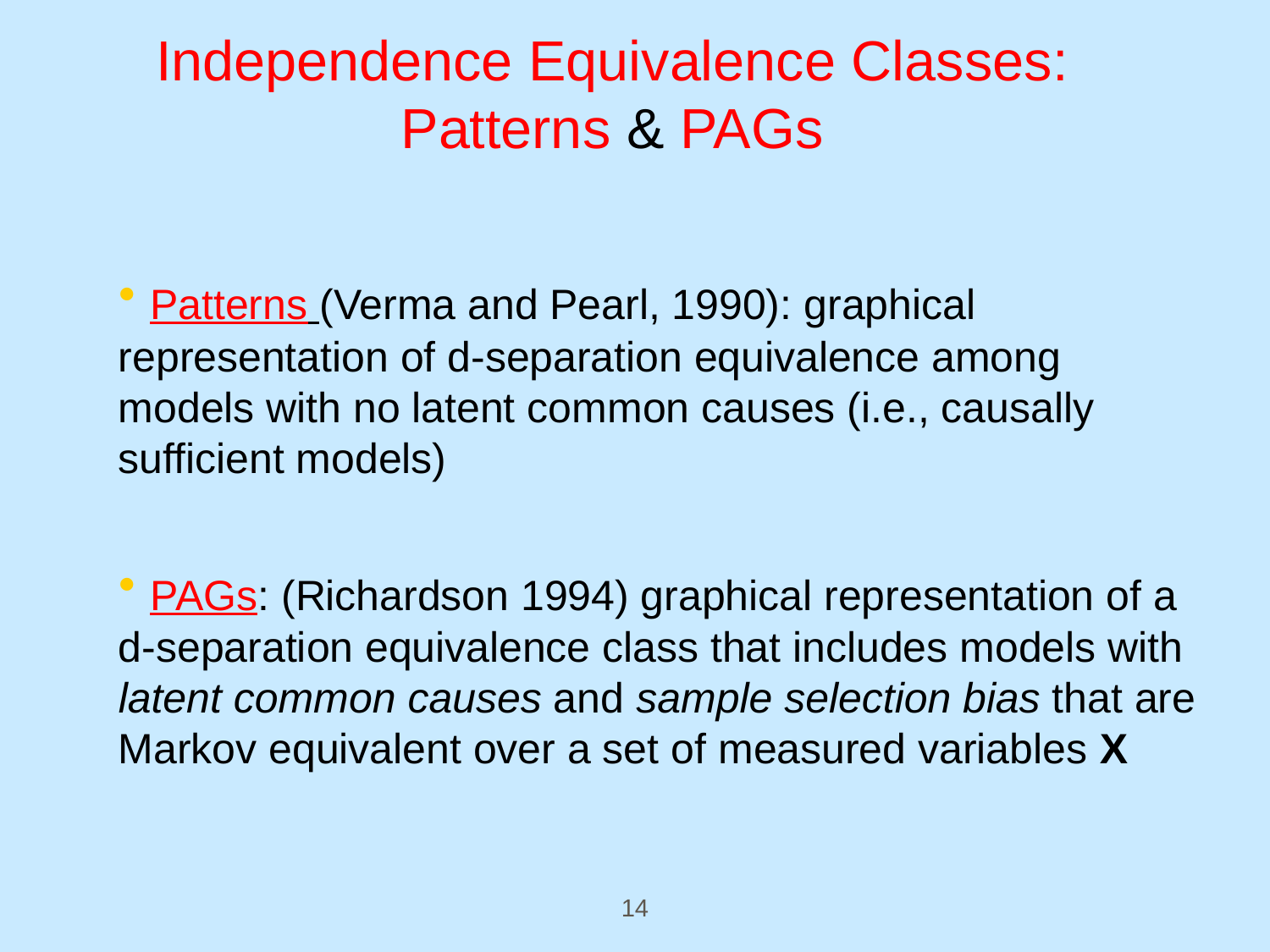

# Independence Equivalence Classes: Patterns & PAGs
 Patterns (Verma and Pearl, 1990): graphical representation of d-separation equivalence among models with no latent common causes (i.e., causally sufficient models)

 PAGs: (Richardson 1994) graphical representation of a d-separation equivalence class that includes models with latent common causes and sample selection bias that are Markov equivalent over a set of measured variables X
14